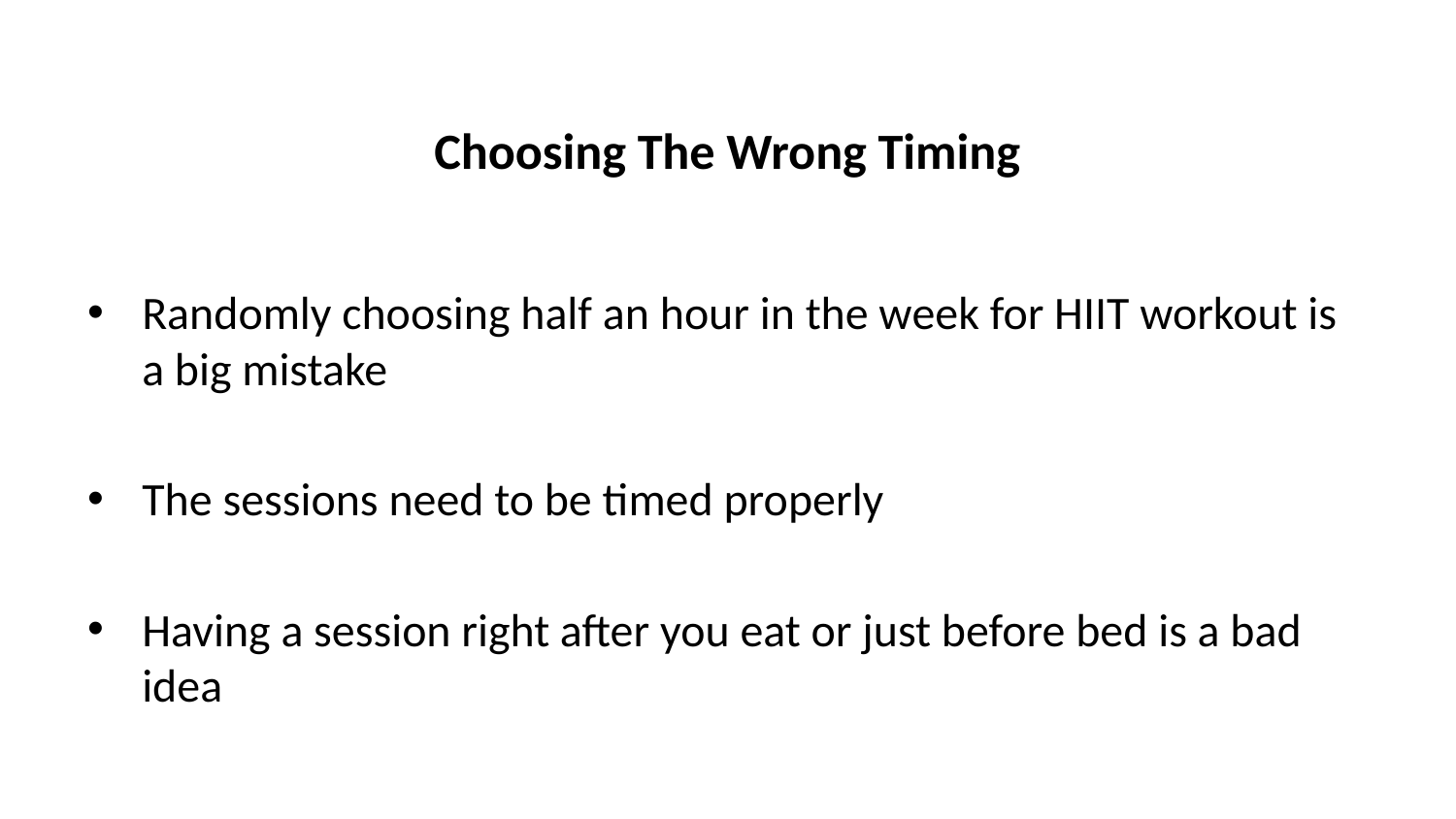

# Choosing The Wrong Timing
Randomly choosing half an hour in the week for HIIT workout is a big mistake

The sessions need to be timed properly

Having a session right after you eat or just before bed is a bad idea